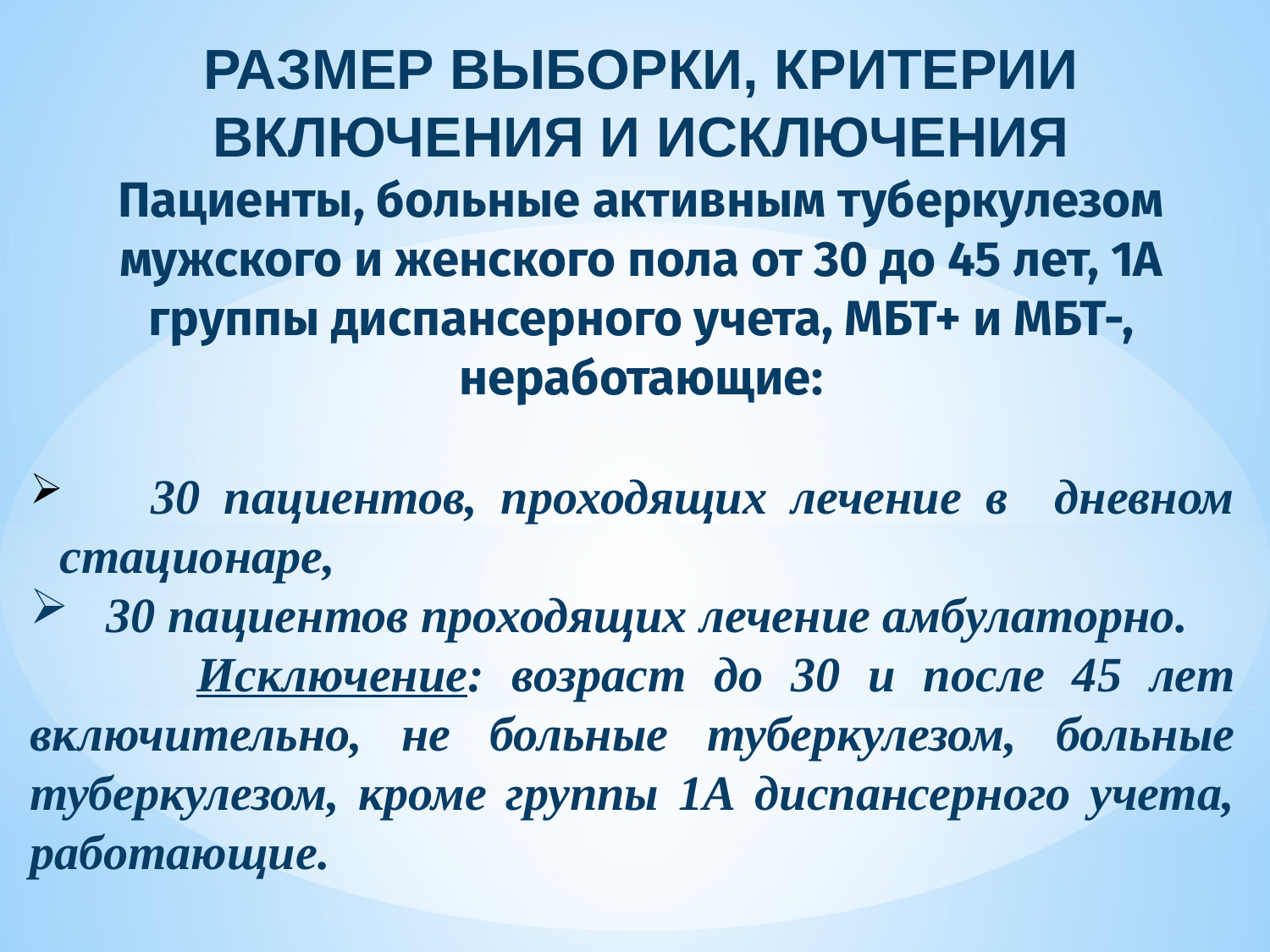

# РАЗМЕР ВЫБОРКИ, КРИТЕРИИ ВКЛЮЧЕНИЯ И ИСКЛЮЧЕНИЯ Пациенты, больные активным туберкулезом мужского и женского пола от 30 до 45 лет, 1А группы диспансерного учета, МБТ+ и МБТ-, неработающие:
    30 пациентов, проходящих лечение в  дневном стационаре,
   30 пациентов проходящих лечение амбулаторно.
      Исключение: возраст до 30 и после 45 лет включительно, не больные туберкулезом, больные туберкулезом, кроме группы 1А диспансерного учета, работающие.